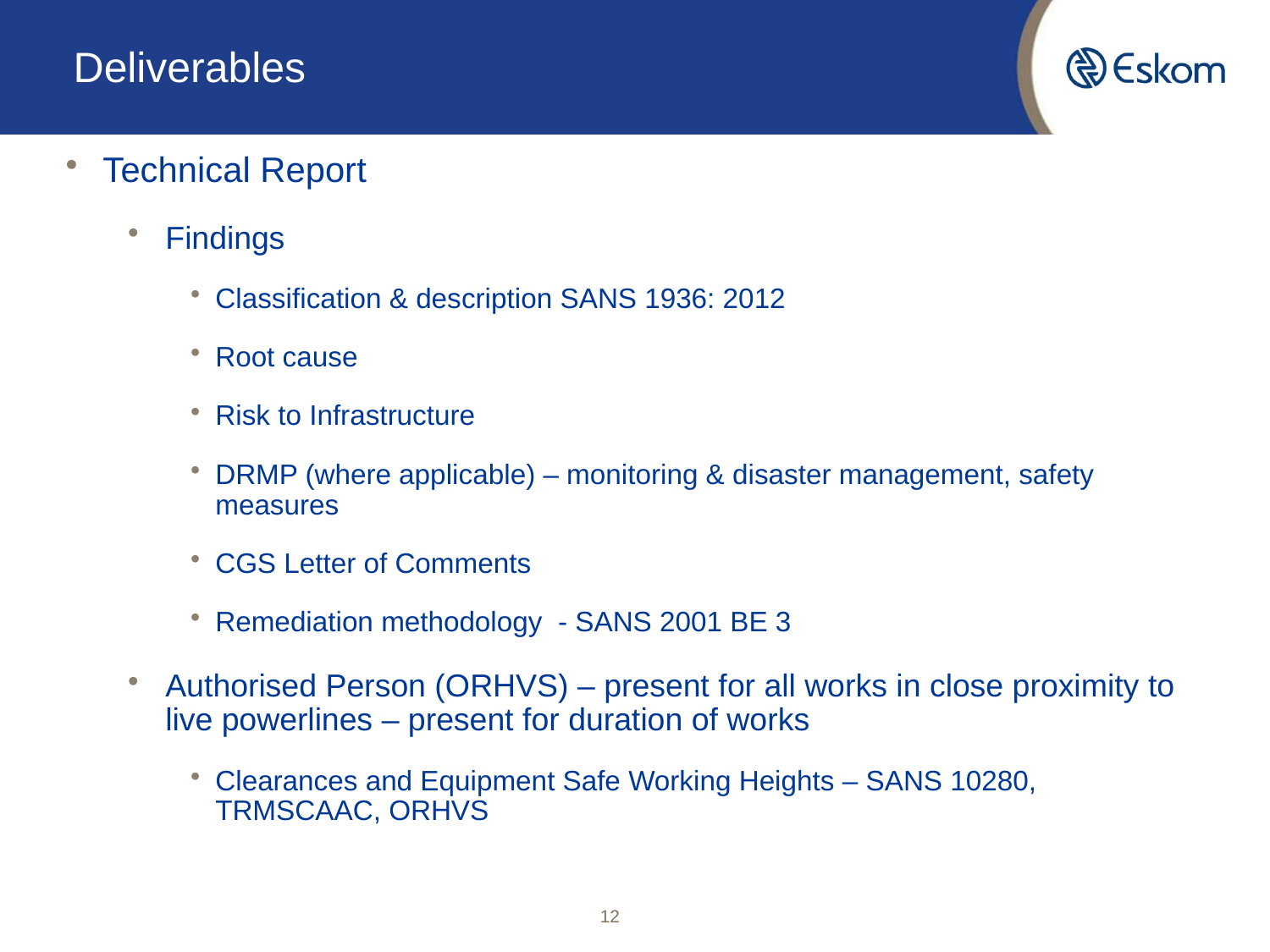

# Deliverables
Technical Report
Findings
Classification & description SANS 1936: 2012
Root cause
Risk to Infrastructure
DRMP (where applicable) – monitoring & disaster management, safety measures
CGS Letter of Comments
Remediation methodology  - SANS 2001 BE 3
Authorised Person (ORHVS) – present for all works in close proximity to live powerlines – present for duration of works
Clearances and Equipment Safe Working Heights – SANS 10280, TRMSCAAC, ORHVS

12